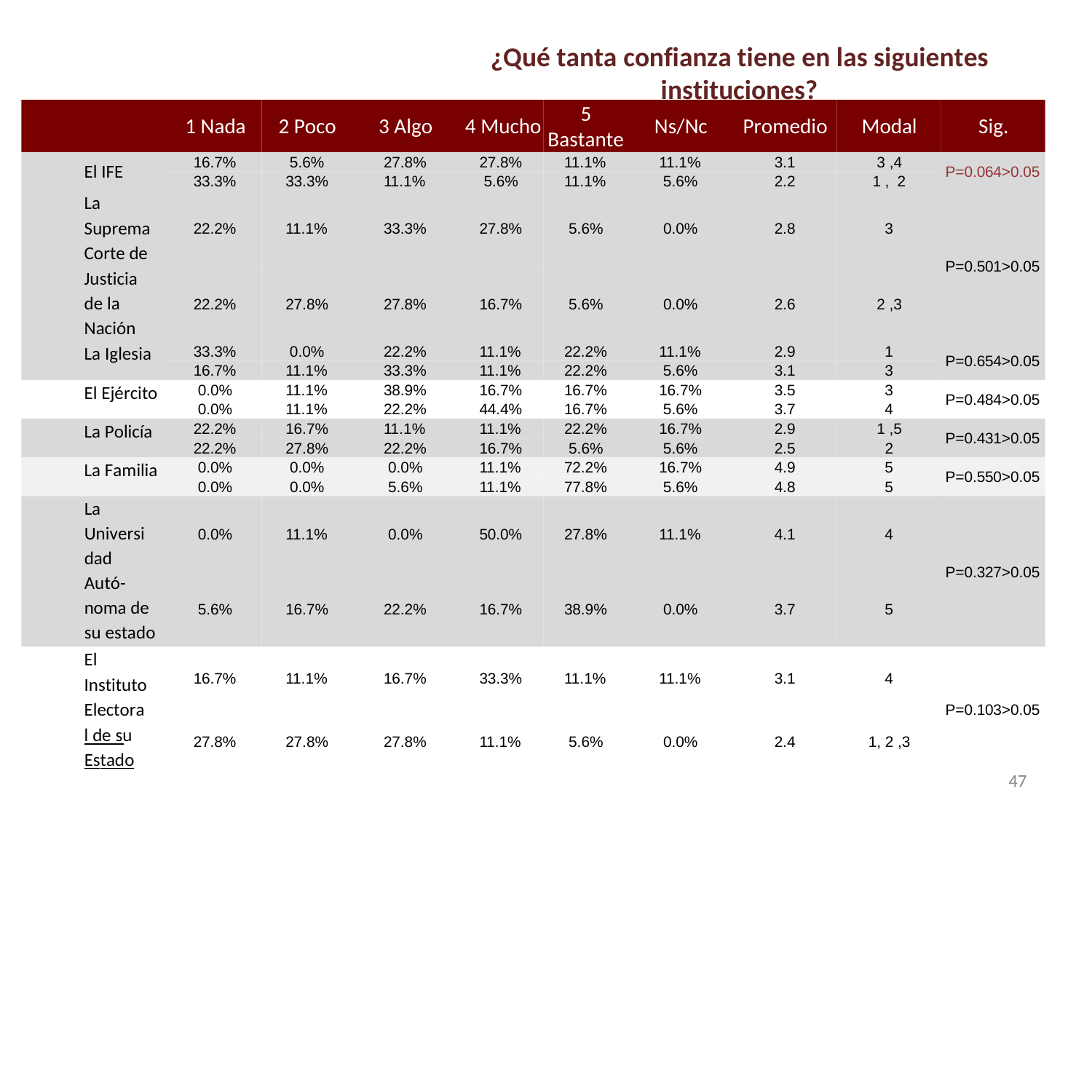

Creencias y religión
# ¿Qué tanta confianza tiene en las siguientes instituciones?
5
Bastante

1 Nada
2 Poco
3 Algo
4 Mucho
Ns/Nc
Promedio
Modal
Sig.

16.7%
33.3%
5.6%
33.3%
27.8%
11.1%
27.8%
5.6%
11.1%
11.1%
11.1%
5.6%
3.1
2.2
3 ,4
1 ,  2
El IFE
La Suprema Corte de Justicia de la Nación La Iglesia
P=0.064>0.05

22.2%
11.1%
33.3%
27.8%
5.6%
0.0%
2.8
3
P=0.501>0.05

22.2%
27.8%
27.8%
16.7%
5.6%
0.0%
2.6
2 ,3

33.3%
16.7%
0.0%
11.1%
22.2%
33.3%
11.1%
11.1%
22.2%
22.2%
11.1%
5.6%
2.9
3.1
1
3
P=0.654>0.05

0.0%
0.0%
11.1%
11.1%
38.9%
22.2%
16.7%
44.4%
16.7%
16.7%
16.7%
5.6%
3.5
3.7
3
4
El Ejército
P=0.484>0.05

22.2%
22.2%
16.7%
27.8%
11.1%
22.2%
11.1%
16.7%
22.2%
5.6%
16.7%
5.6%
2.9
2.5
1 ,5
2
La Policía
P=0.431>0.05

0.0%
0.0%
0.0%
0.0%
0.0%
5.6%
11.1%
11.1%
72.2%
77.8%
16.7%
5.6%
4.9
4.8
5
5
La Familia
P=0.550>0.05

La Universi dad Autó- noma de su estado

0.0%
11.1%
0.0%
50.0%
27.8%
11.1%
4.1
4
P=0.327>0.05

5.6%
16.7%
22.2%
16.7%
38.9%
0.0%
3.7
5
El Instituto Electoral de su
16.7%
11.1%
16.7%
33.3%
11.1%
11.1%
3.1
4
P=0.103>0.05
27.8%
27.8%
27.8%
11.1%
5.6%
0.0%
2.4
1, 2 ,3

Estado
47